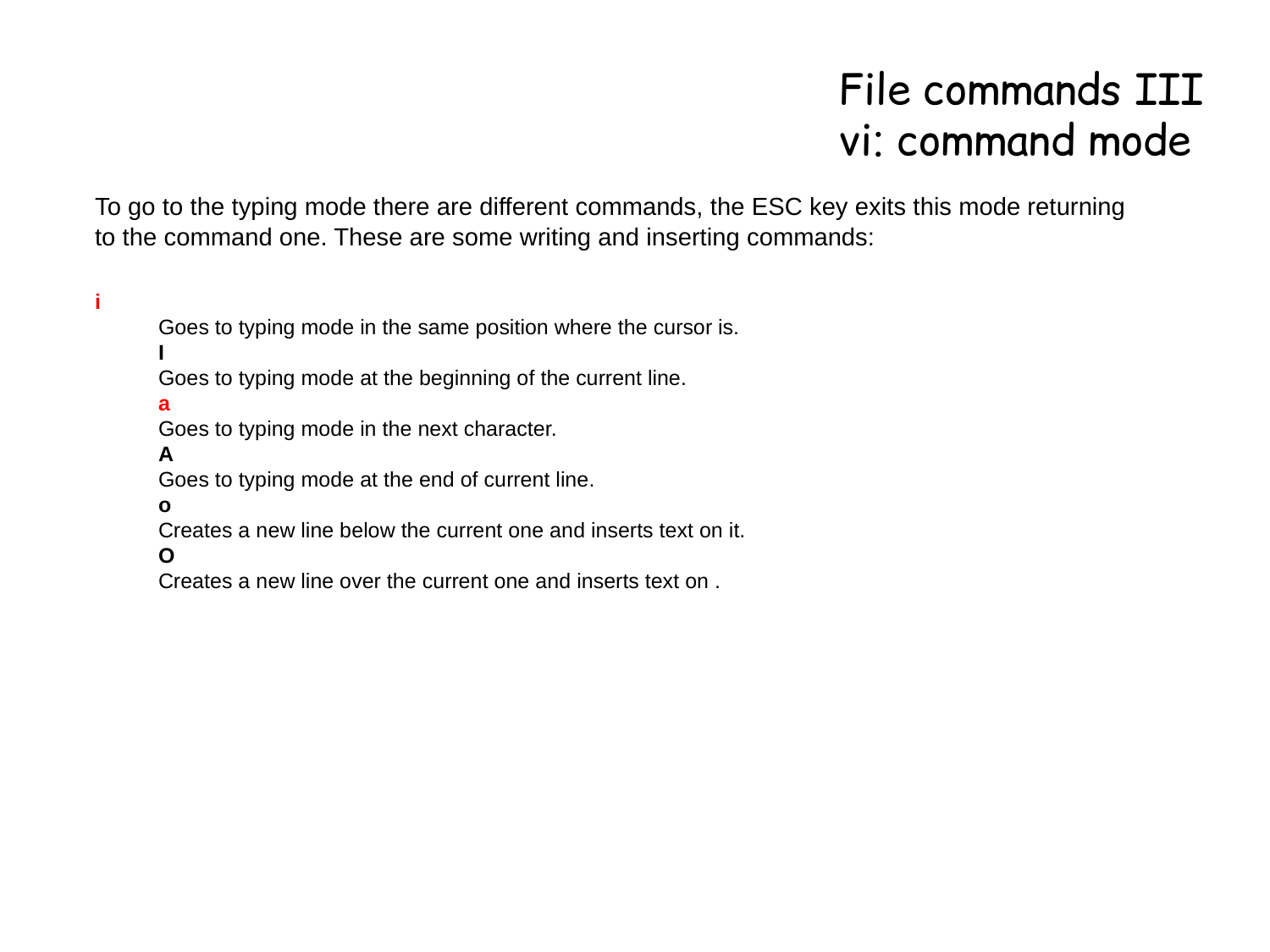

File commands III
vi: command mode
To go to the typing mode there are different commands, the ESC key exits this mode returning to the command one. These are some writing and inserting commands:
i
Goes to typing mode in the same position where the cursor is.
I
Goes to typing mode at the beginning of the current line.
a
Goes to typing mode in the next character.
A
Goes to typing mode at the end of current line.
o
Creates a new line below the current one and inserts text on it.
O
Creates a new line over the current one and inserts text on .